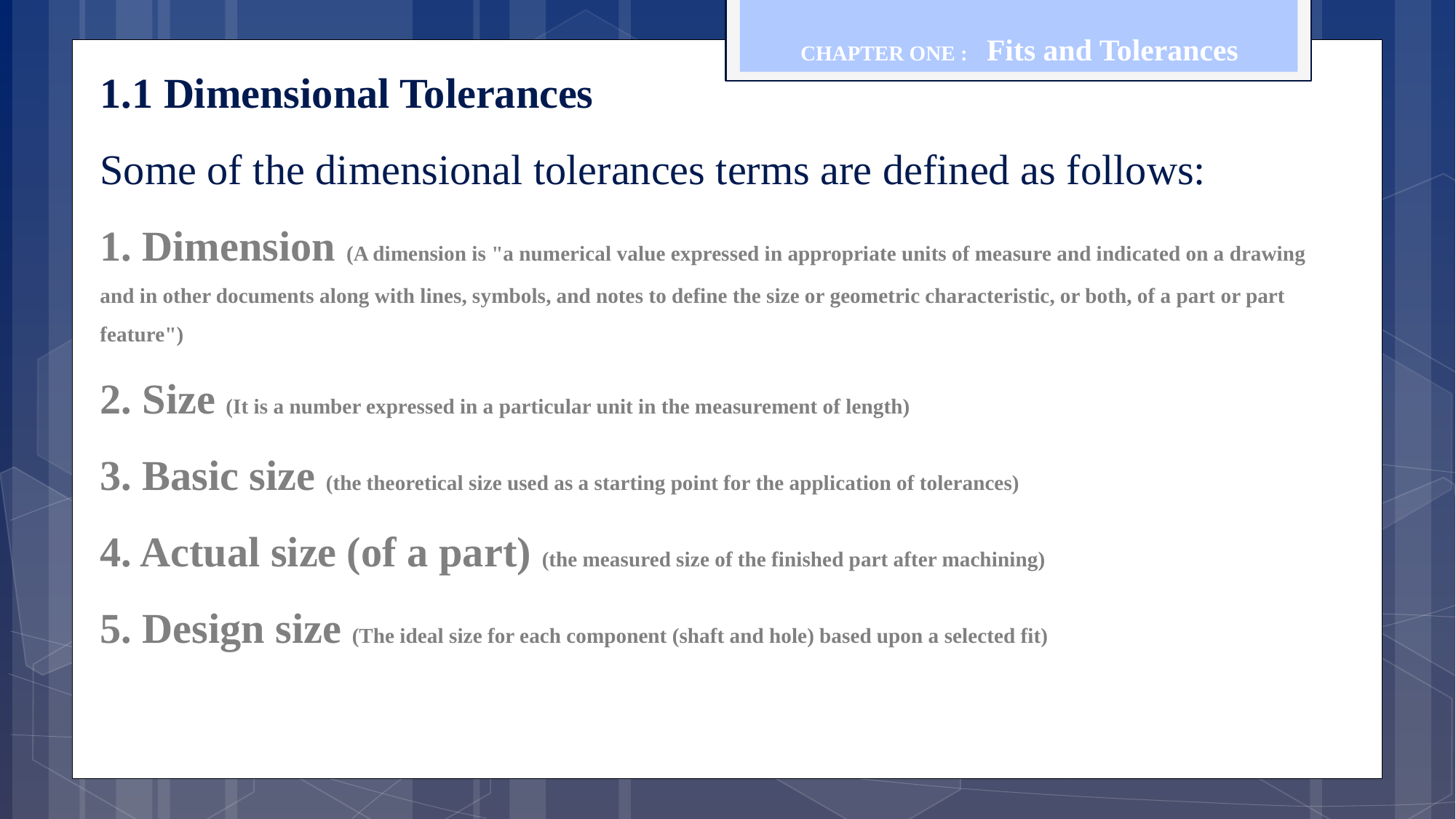

CHAPTER ONE :  Fits and Tolerances
1.1 Dimensional Tolerances
Some of the dimensional tolerances terms are defined as follows:
1. Dimension (A dimension is "a numerical value expressed in appropriate units of measure and indicated on a drawing and in other documents along with lines, symbols, and notes to define the size or geometric characteristic, or both, of a part or part feature")
2. Size (It is a number expressed in a particular unit in the measurement of length)
3. Basic size (the theoretical size used as a starting point for the application of tolerances)
4. Actual size (of a part) (the measured size of the finished part after machining)
5. Design size (The ideal size for each component (shaft and hole) based upon a selected fit)